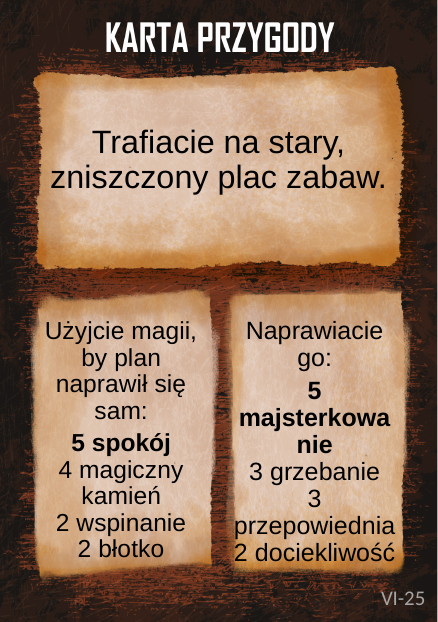

# Trafiacie na stary, zniszczony plac zabaw.
Użyjcie magii, by plan naprawił się sam:
5 spokój
4 magiczny kamień
2 wspinanie
2 błotko
Naprawiacie go:
5 majsterkowanie
3 grzebanie
3 przepowiednia
2 dociekliwość
VI-25